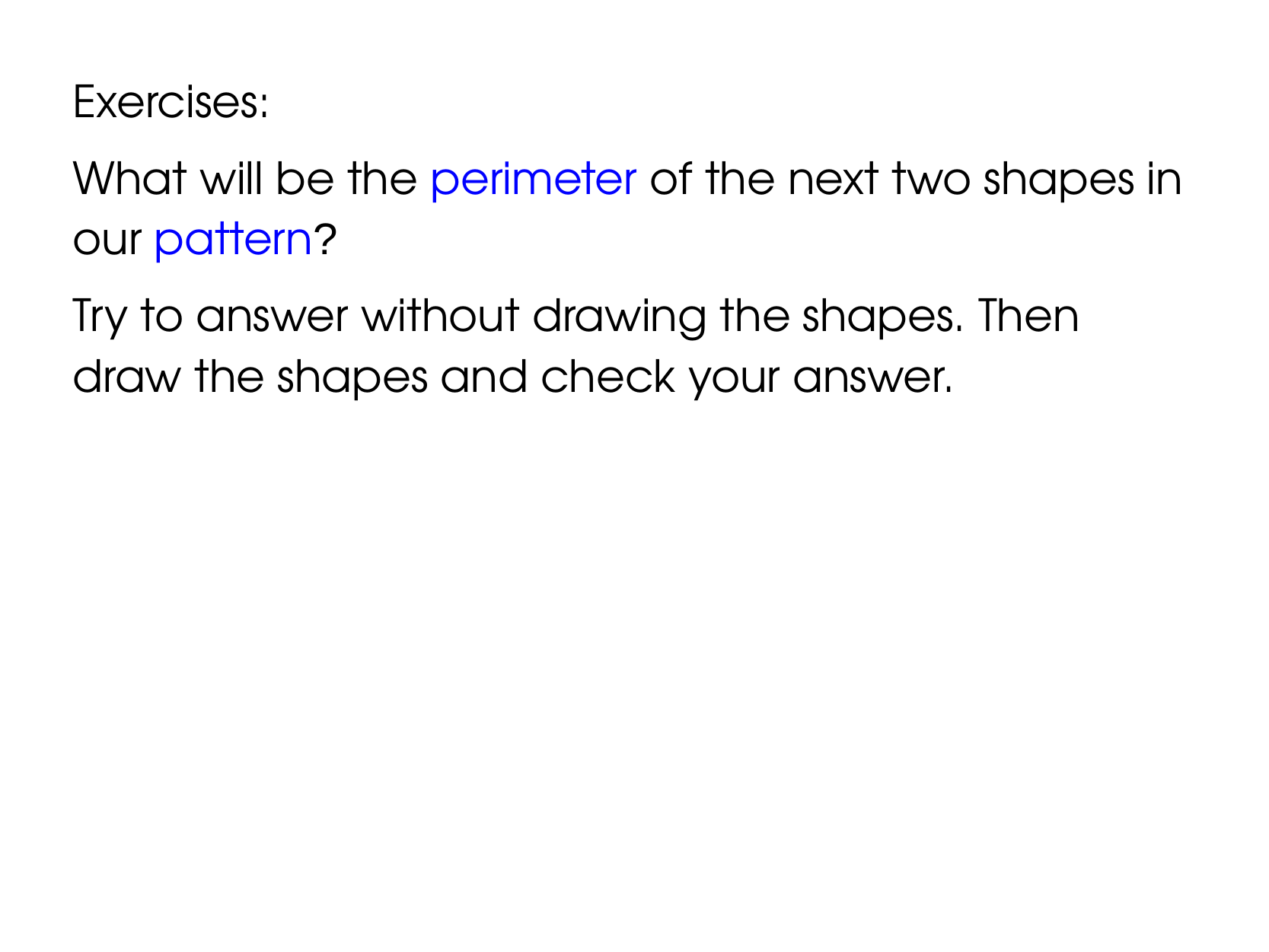

Exercises:
What will be the perimeter of the next two shapes in our pattern?
Try to answer without drawing the shapes. Then draw the shapes and check your answer.